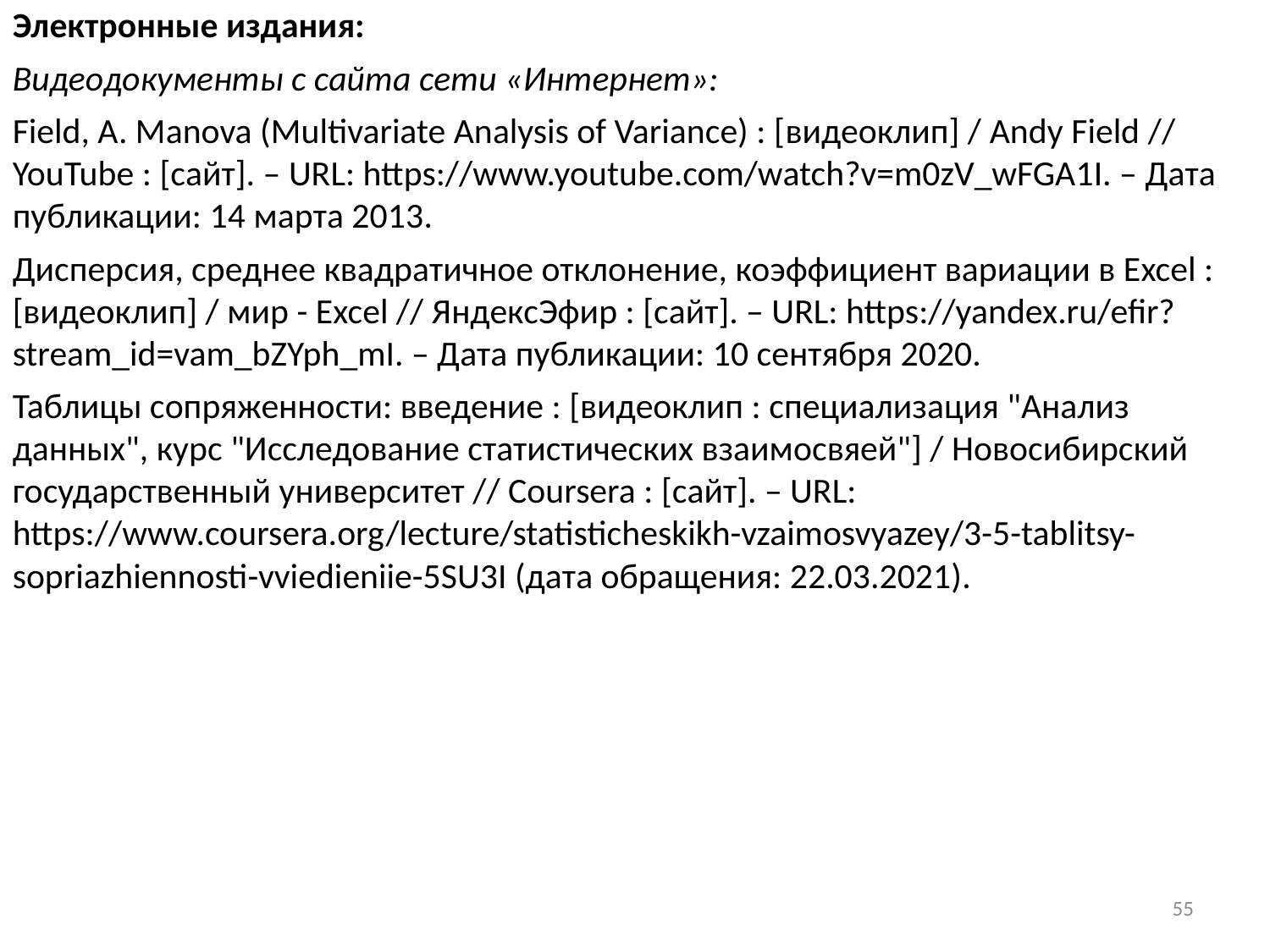

Электронные издания:
Видеодокументы с сайта сети «Интернет»:
Field, A. Manova (Multivariate Analysis of Variance) : [видеоклип] / Andy Field // YouTube : [сайт]. – URL: https://www.youtube.com/watch?v=m0zV_wFGA1I. – Дата публикации: 14 марта 2013.
Дисперсия, среднее квадратичное отклонение, коэффициент вариации в Excel : [видеоклип] / мир - Excel // ЯндексЭфир : [сайт]. – URL: https://yandex.ru/efir?stream_id=vam_bZYph_mI. – Дата публикации: 10 сентября 2020.
Таблицы сопряженности: введение : [видеоклип : специализация "Анализ данных", курс "Исследование статистических взаимосвяей"] / Новосибирский государственный университет // Coursera : [сайт]. – URL: https://www.coursera.org/lecture/statisticheskikh-vzaimosvyazey/3-5-tablitsy-sopriazhiennosti-vviedieniie-5SU3I (дата обращения: 22.03.2021).
55